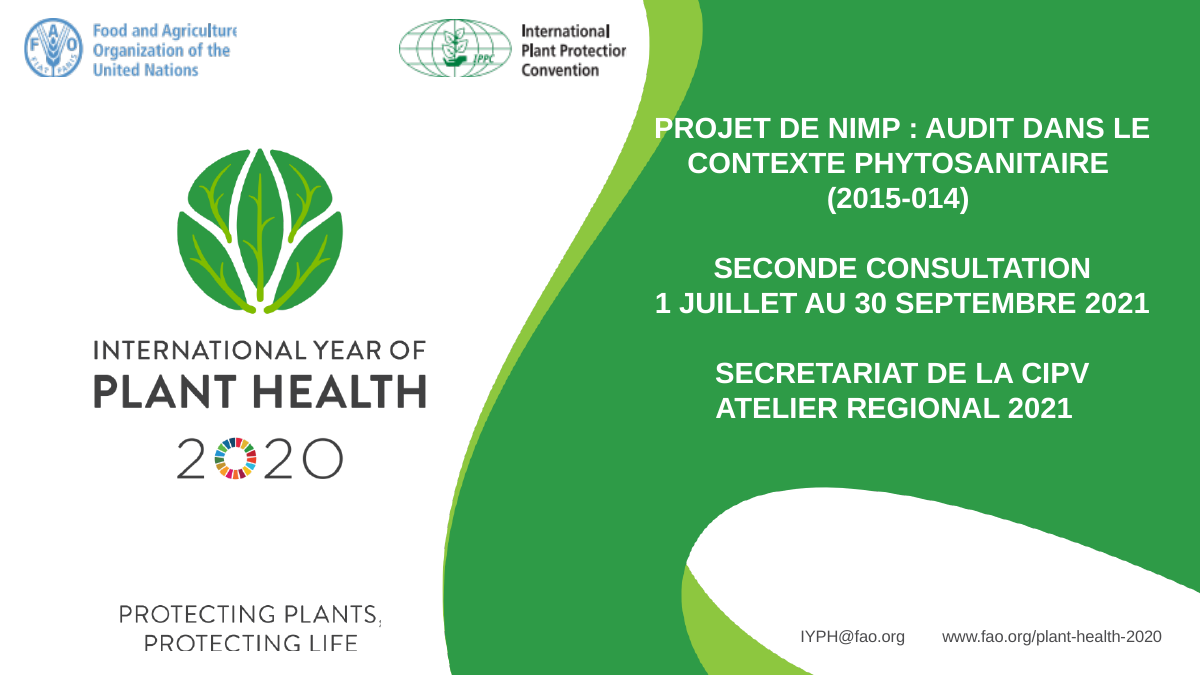

# PROJET DE NIMP : Audit dans le contexte phytosanitaire (2015-014) SECONDE consultation 1 JuILLET AU 30 SeptembrE 2021 Secretariat DE LA CIPV ATELIER Regional 2021